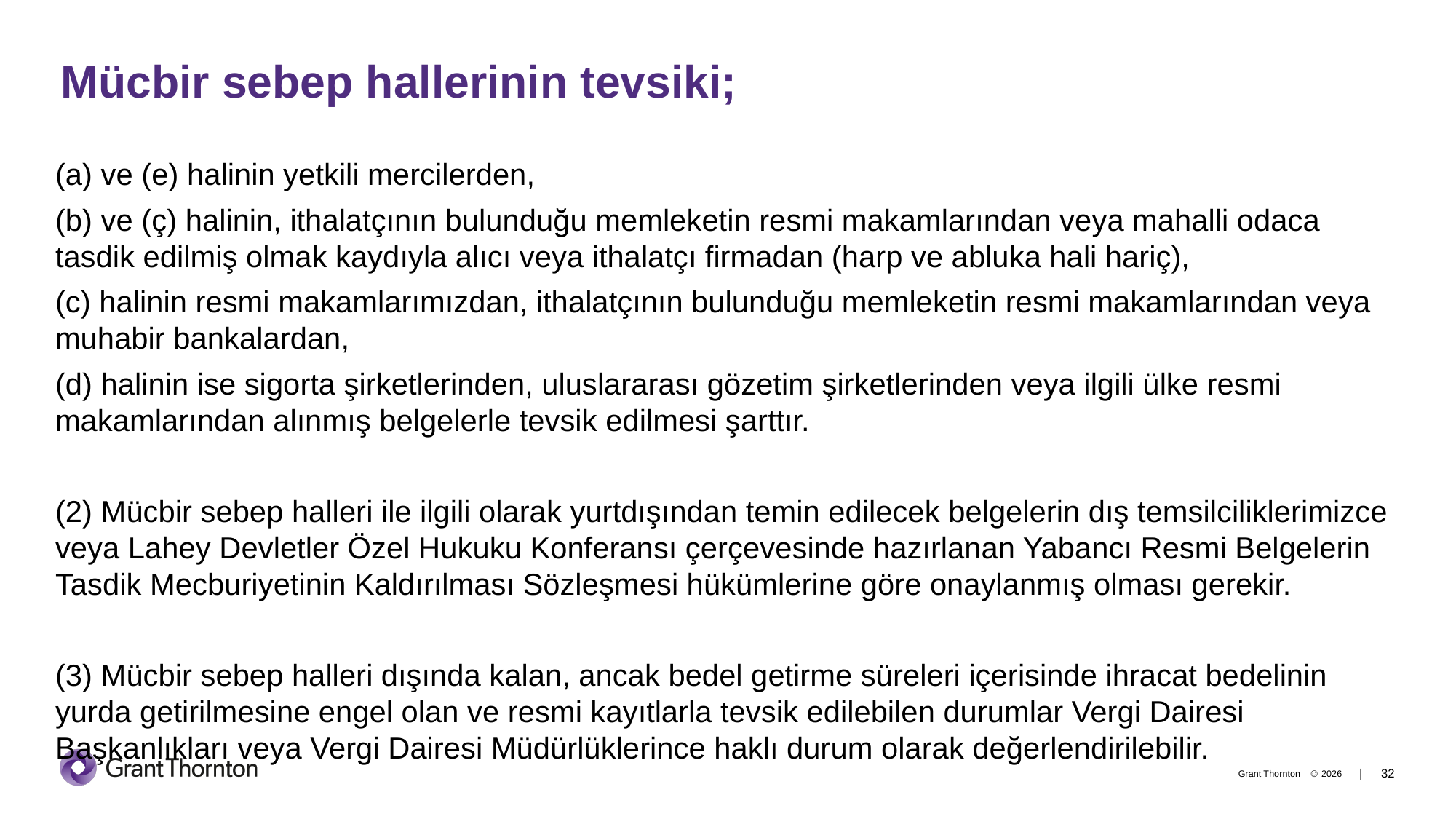

# Mücbir sebep hallerinin tevsiki;
(a) ve (e) halinin yetkili mercilerden,
(b) ve (ç) halinin, ithalatçının bulunduğu memleketin resmi makamlarından veya mahalli odaca tasdik edilmiş olmak kaydıyla alıcı veya ithalatçı firmadan (harp ve abluka hali hariç),
(c) halinin resmi makamlarımızdan, ithalatçının bulunduğu memleketin resmi makamlarından veya muhabir bankalardan,
(d) halinin ise sigorta şirketlerinden, uluslararası gözetim şirketlerinden veya ilgili ülke resmi makamlarından alınmış belgelerle tevsik edilmesi şarttır.

(2) Mücbir sebep halleri ile ilgili olarak yurtdışından temin edilecek belgelerin dış temsilciliklerimizce veya Lahey Devletler Özel Hukuku Konferansı çerçevesinde hazırlanan Yabancı Resmi Belgelerin Tasdik Mecburiyetinin Kaldırılması Sözleşmesi hükümlerine göre onaylanmış olması gerekir.

(3) Mücbir sebep halleri dışında kalan, ancak bedel getirme süreleri içerisinde ihracat bedelinin yurda getirilmesine engel olan ve resmi kayıtlarla tevsik edilebilen durumlar Vergi Dairesi Başkanlıkları veya Vergi Dairesi Müdürlüklerince haklı durum olarak değerlendirilebilir.
32